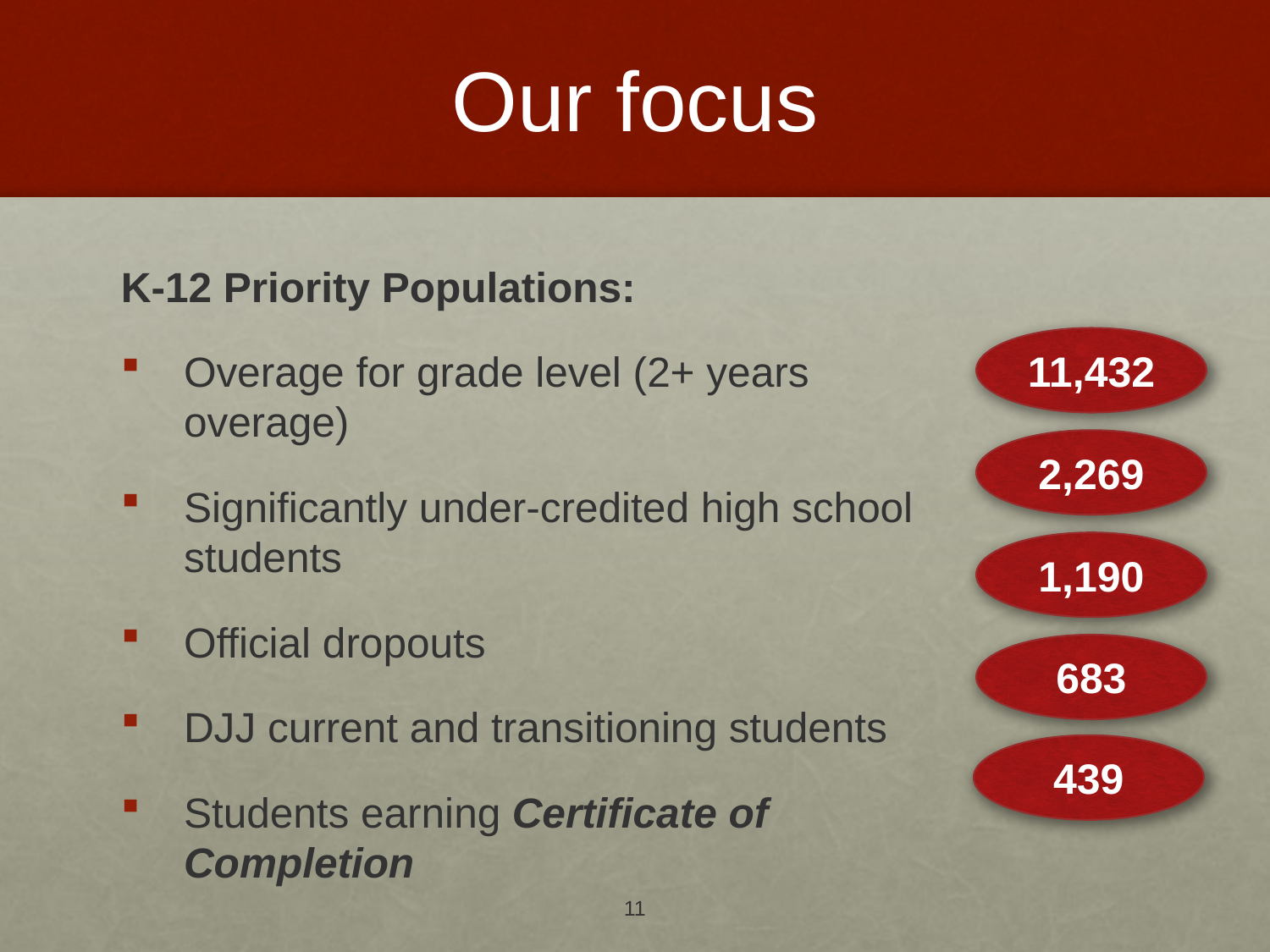

# Our focus
K-12 Priority Populations:
Overage for grade level (2+ years overage)
Significantly under-credited high school students
Official dropouts
DJJ current and transitioning students
Students earning Certificate of Completion
11,432
2,269
1,190
683
439
11